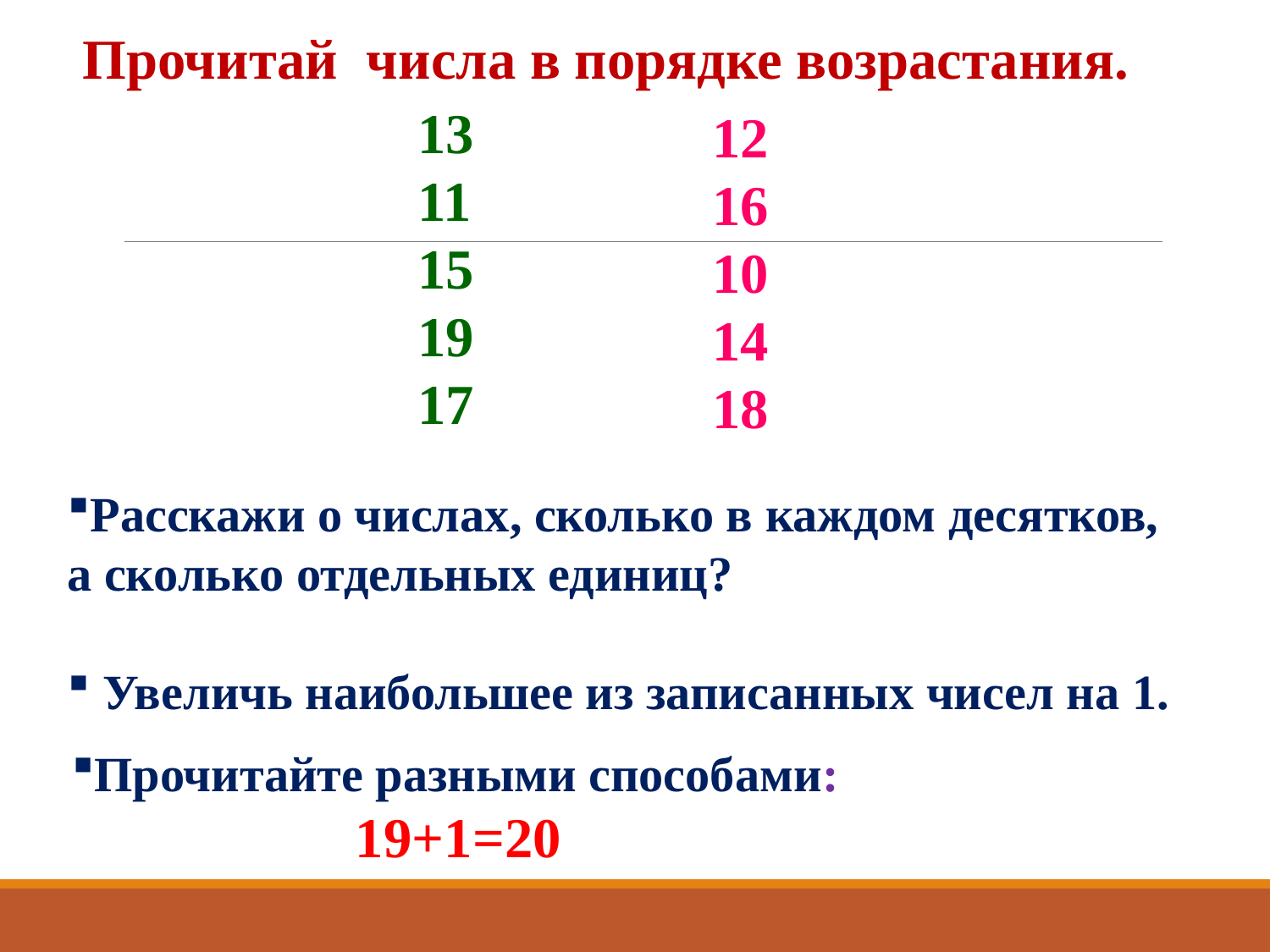

Прочитай  числа в порядке возрастания.

13
11
15
19
17
12
16
10
14
18
Расскажи о числах, сколько в каждом десятков, а сколько отдельных единиц?

 Увеличь наибольшее из записанных чисел на 1.
Прочитайте разными способами:
                    19+1=20